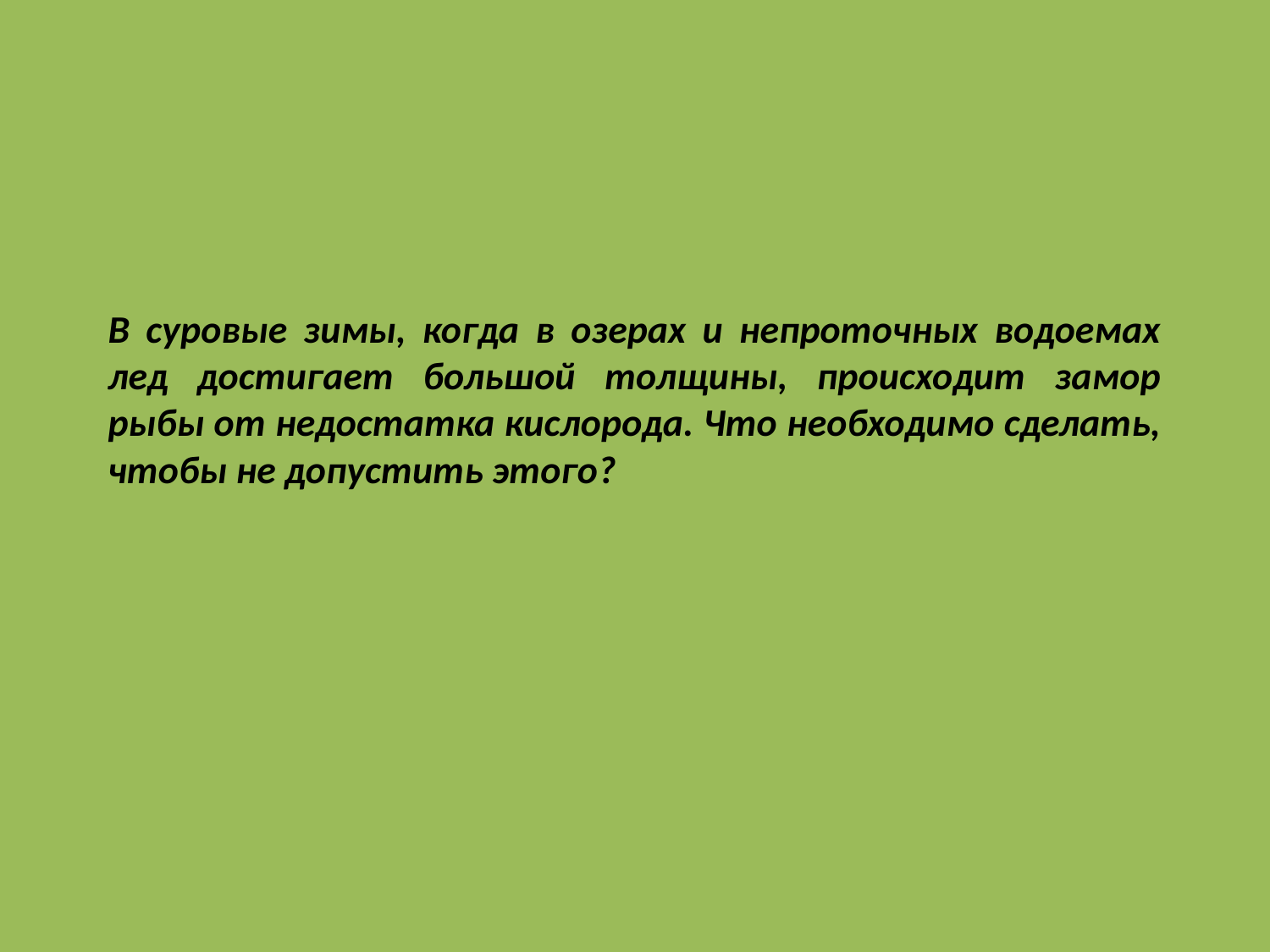

# В суровые зимы, когда в озерах и непроточных водоемах лед достигает большой толщины, происходит замор рыбы от недостатка кислорода. Что необходимо сделать, чтобы не допустить этого?